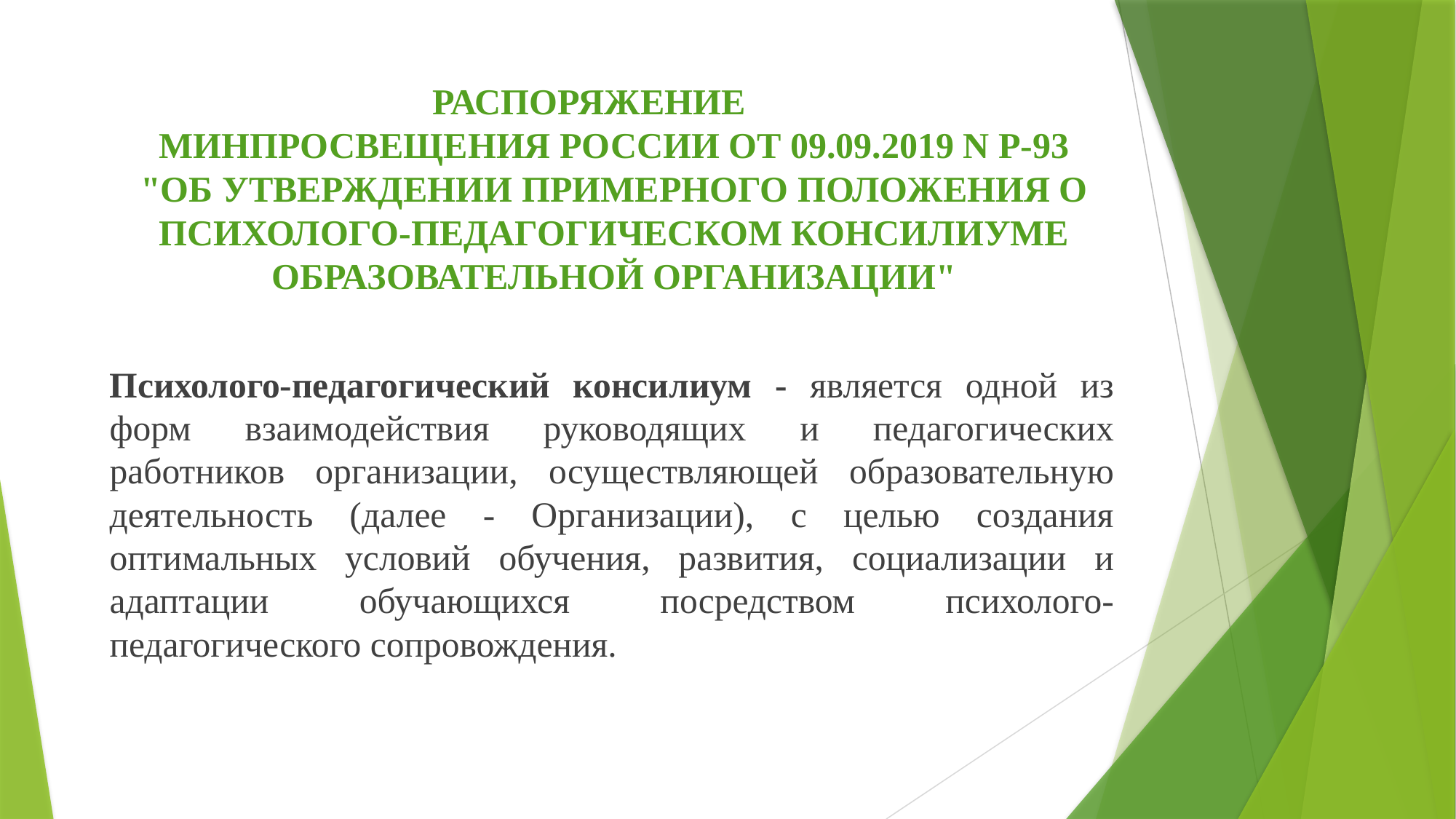

# РАСПОРЯЖЕНИЕ МИНПРОСВЕЩЕНИЯ РОССИИ ОТ 09.09.2019 N Р-93 "ОБ УТВЕРЖДЕНИИ ПРИМЕРНОГО ПОЛОЖЕНИЯ О ПСИХОЛОГО-ПЕДАГОГИЧЕСКОМ КОНСИЛИУМЕ ОБРАЗОВАТЕЛЬНОЙ ОРГАНИЗАЦИИ"

Психолого-педагогический консилиум - является одной из форм взаимодействия руководящих и педагогических работников организации, осуществляющей образовательную деятельность (далее - Организации), с целью создания оптимальных условий обучения, развития, социализации и адаптации обучающихся посредством психолого-педагогического сопровождения.